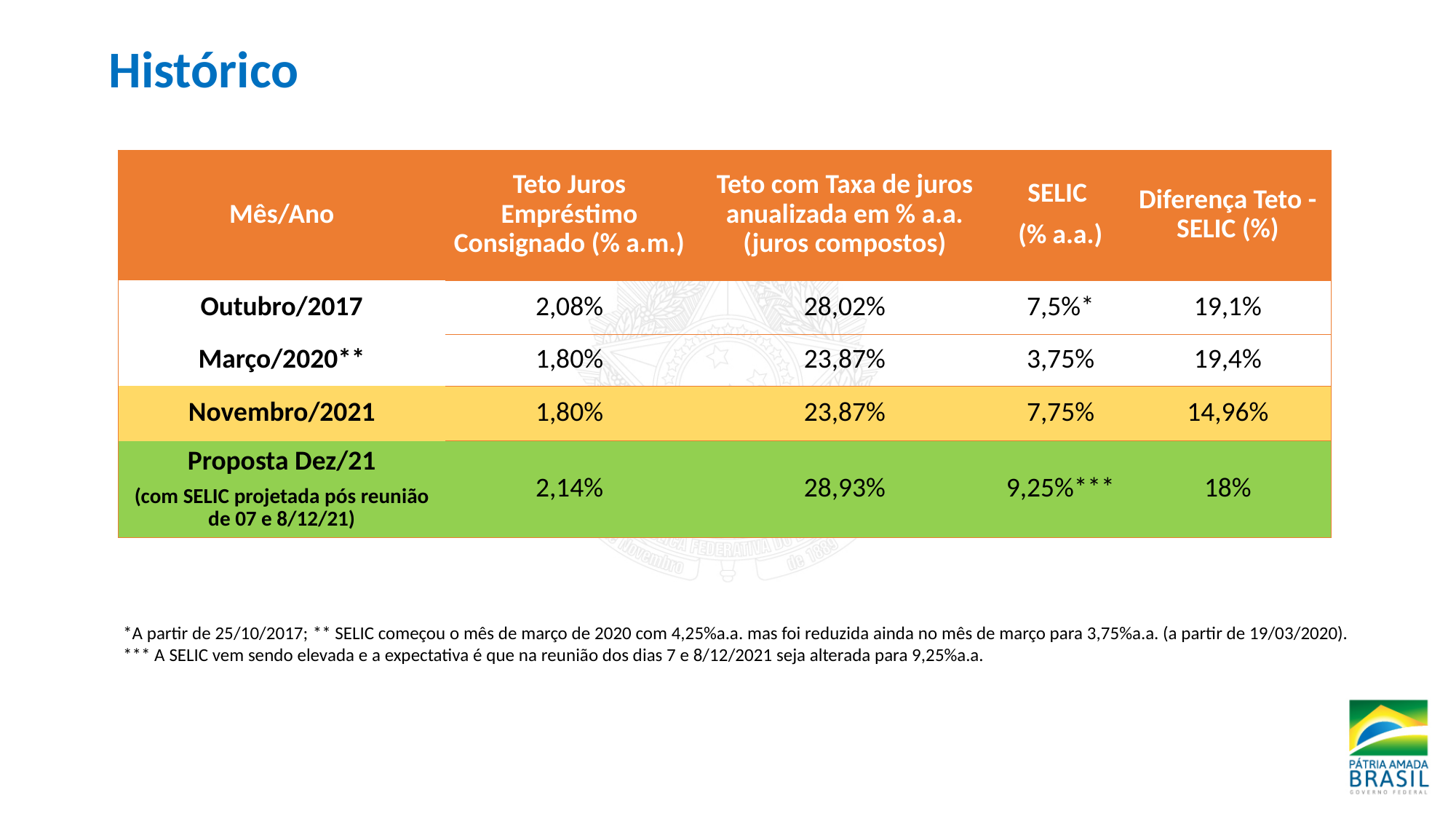

# Histórico
| Mês/Ano | Teto Juros Empréstimo Consignado (% a.m.) | Teto com Taxa de juros anualizada em % a.a. (juros compostos) | SELIC (% a.a.) | Diferença Teto - SELIC (%) |
| --- | --- | --- | --- | --- |
| Outubro/2017 | 2,08% | 28,02% | 7,5%\* | 19,1% |
| Março/2020\*\* | 1,80% | 23,87% | 3,75% | 19,4% |
| Novembro/2021 | 1,80% | 23,87% | 7,75% | 14,96% |
| Proposta Dez/21 (com SELIC projetada pós reunião de 07 e 8/12/21) | 2,14% | 28,93% | 9,25%\*\*\* | 18% |
*A partir de 25/10/2017; ** SELIC começou o mês de março de 2020 com 4,25%a.a. mas foi reduzida ainda no mês de março para 3,75%a.a. (a partir de 19/03/2020).
*** A SELIC vem sendo elevada e a expectativa é que na reunião dos dias 7 e 8/12/2021 seja alterada para 9,25%a.a.